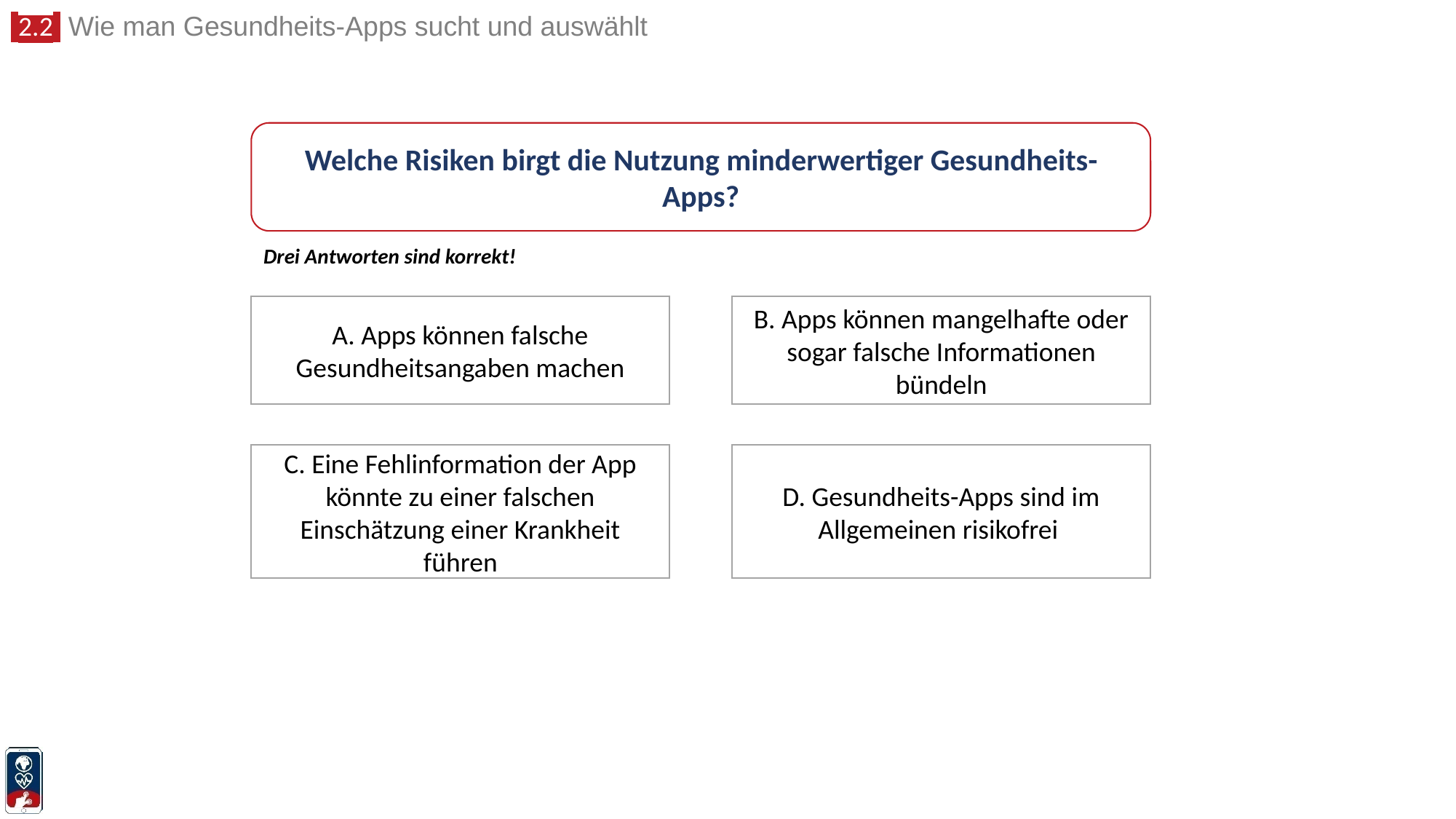

Welche Risiken birgt die Nutzung minderwertiger Gesundheits-Apps?
Drei Antworten sind korrekt!
B. Apps können mangelhafte oder sogar falsche Informationen bündeln
A. Apps können falsche Gesundheitsangaben machen
C. Eine Fehlinformation der App könnte zu einer falschen Einschätzung einer Krankheit führen
D. Gesundheits-Apps sind im Allgemeinen risikofrei